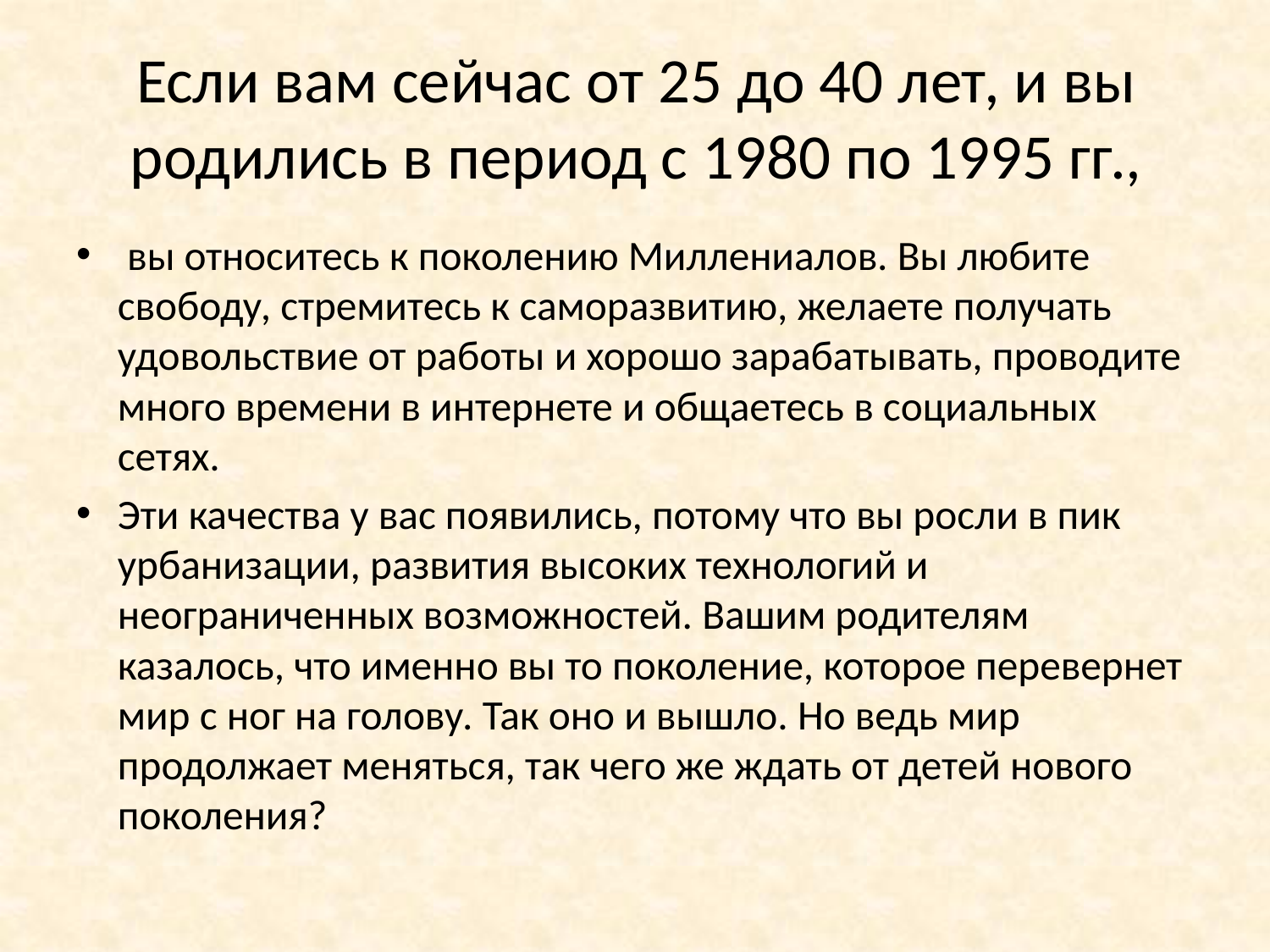

# Если вам сейчас от 25 до 40 лет, и вы родились в период с 1980 по 1995 гг.,
 вы относитесь к поколению Миллениалов. Вы любите свободу, стремитесь к саморазвитию, желаете получать удовольствие от работы и хорошо зарабатывать, проводите много времени в интернете и общаетесь в социальных сетях.⠀
Эти качества у вас появились, потому что вы росли в пик урбанизации, развития высоких технологий и неограниченных возможностей. Вашим родителям казалось, что именно вы то поколение, которое перевернет мир с ног на голову. Так оно и вышло. Но ведь мир продолжает меняться, так чего же ждать от детей нового поколения?